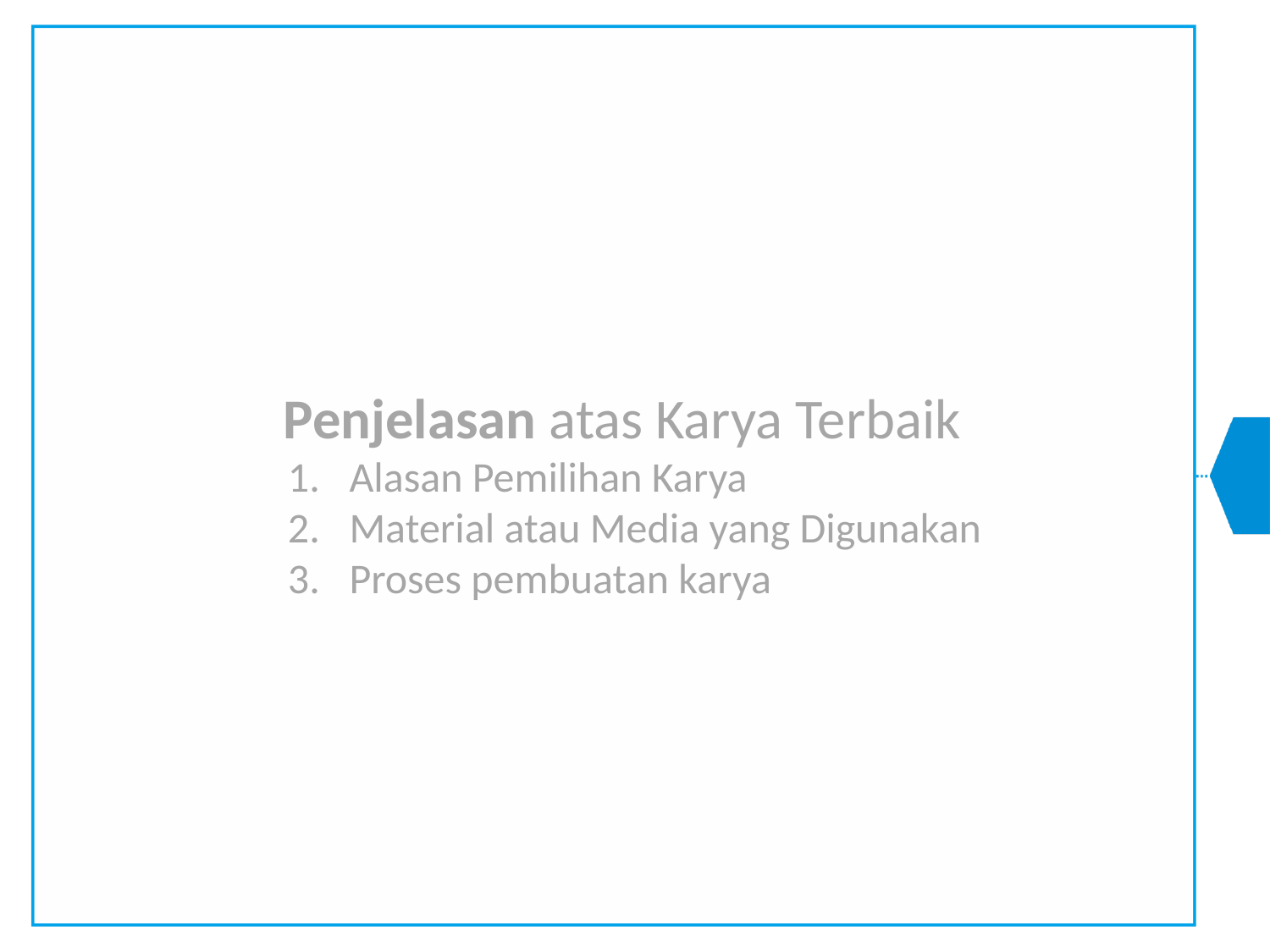

Penjelasan atas Karya Terbaik
Alasan Pemilihan Karya
Material atau Media yang Digunakan
Proses pembuatan karya